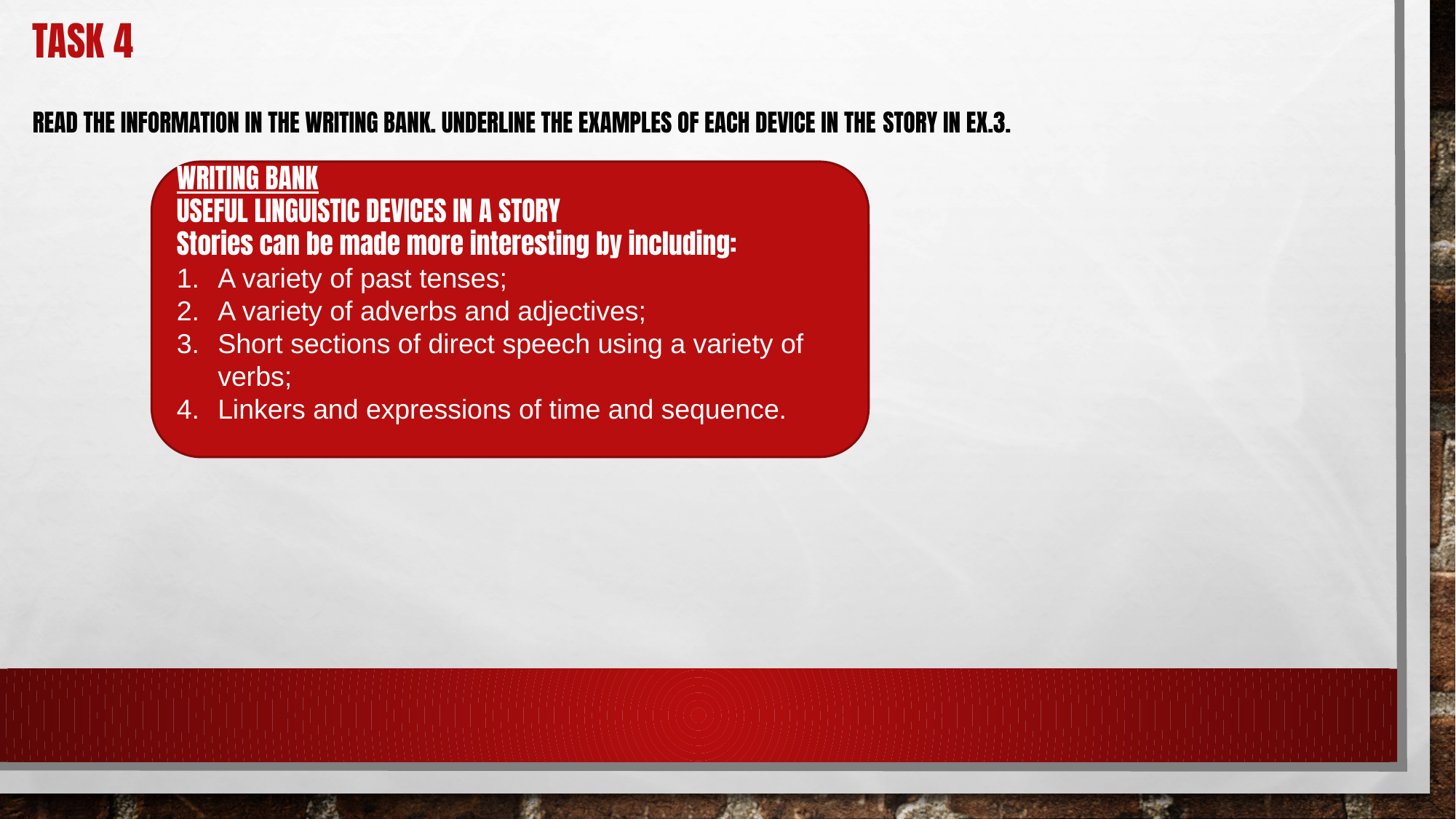

# Task 4
Read the information in the writing bank. Underline the examples of each device in the story in ex.3.
WRITING BANK
USEFUL LINGUISTIC DEVICES IN A STORY
Stories can be made more interesting by including:
A variety of past tenses;
A variety of adverbs and adjectives;
Short sections of direct speech using a variety of verbs;
Linkers and expressions of time and sequence.